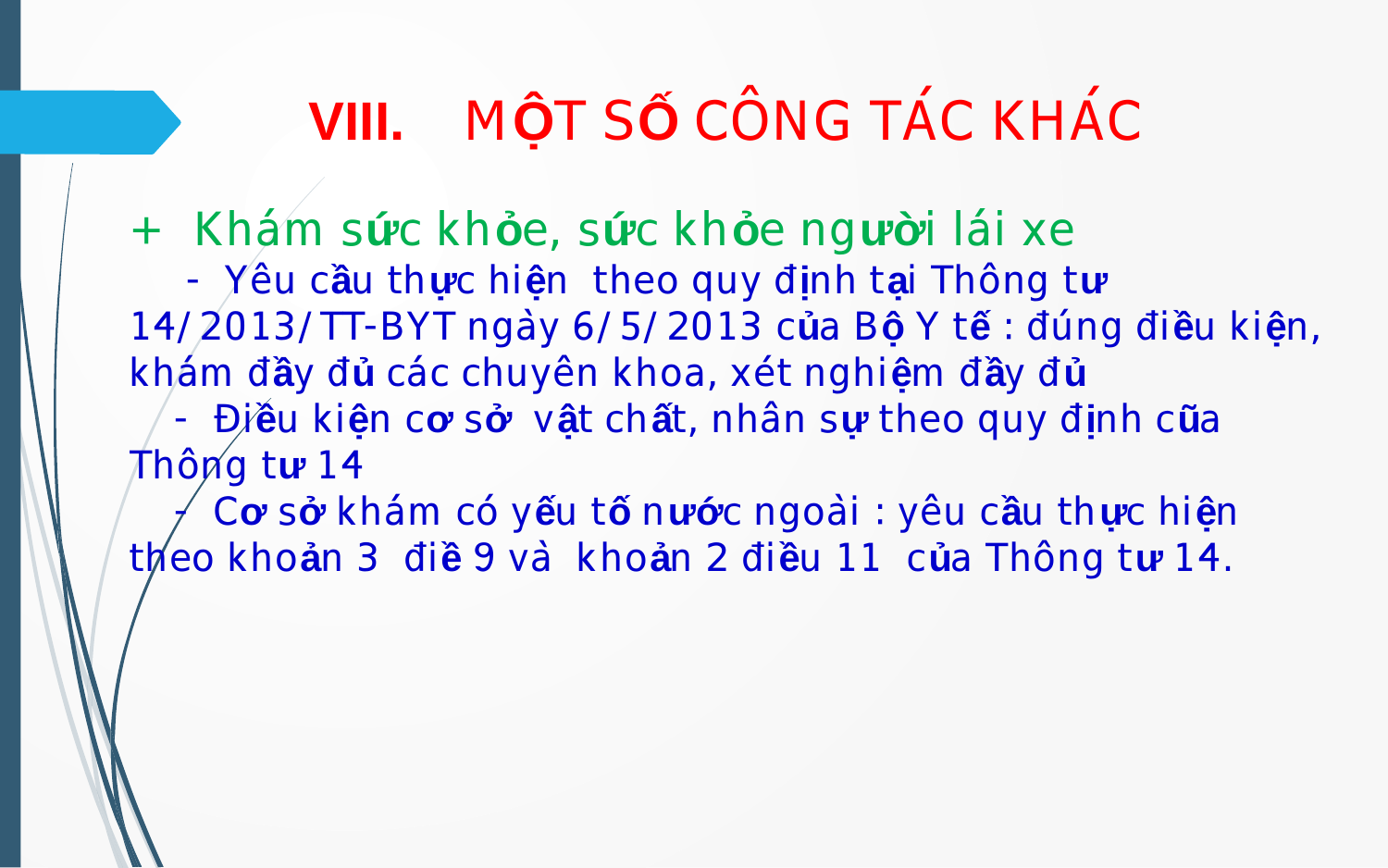

# VIII.    MỘT SỐ CÔNG TÁC KHÁC
+  Khám sức khỏe, sức khỏe người lái xe
     -  Yêu cầu thực hiện  theo quy định tại Thông tư 14/2013/TT-BYT ngày 6/5/2013 của Bộ Y tế : đúng điều kiện, khám đầy đủ các chuyên khoa, xét nghiệm đầy đủ
    -  Điều kiện cơ sở  vật chất, nhân sự theo quy định cũa Thông tư 14
    -  Cơ sở khám có yếu tố nước ngoài : yêu cầu thực hiện theo khoản 3  điề 9 và  khoản 2 điều 11  của Thông tư 14.